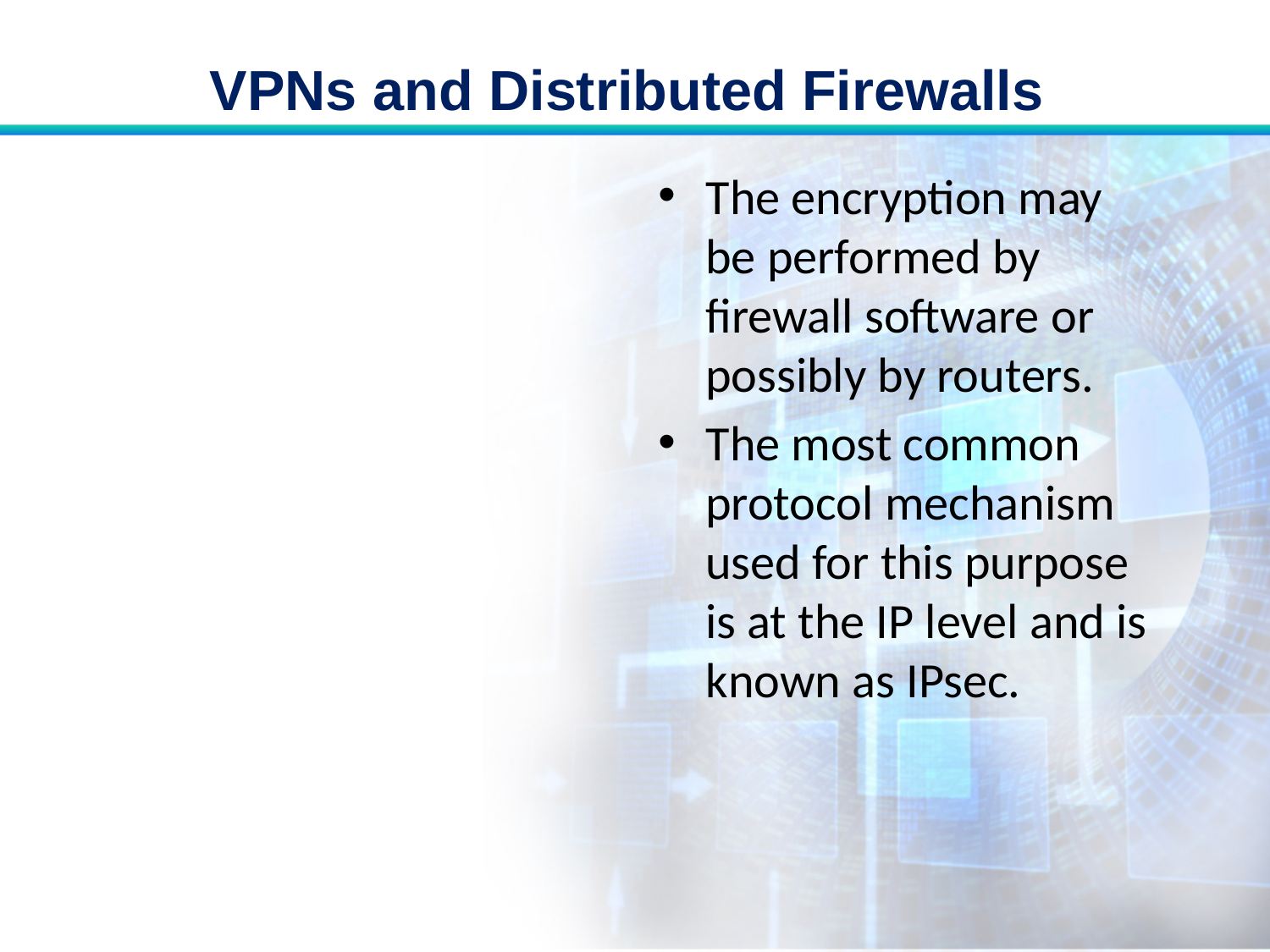

# VPNs and Distributed Firewalls
The encryption may be performed by firewall software or possibly by routers.
The most common protocol mechanism used for this purpose is at the IP level and is known as IPsec.